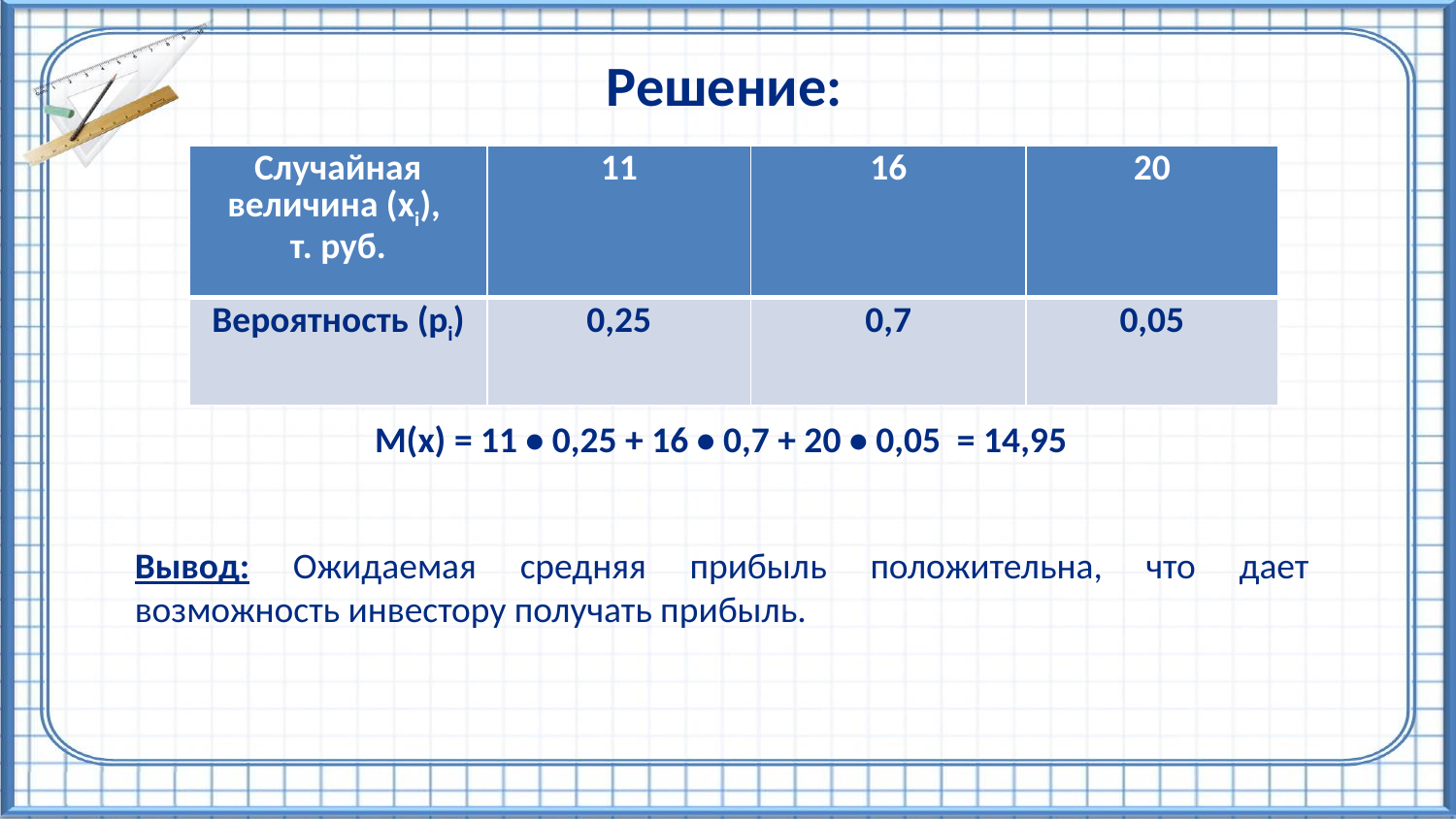

Решение:
| Случайная величина (xi), т. руб. | 11 | 16 | 20 |
| --- | --- | --- | --- |
| Вероятность (pi) | 0,25 | 0,7 | 0,05 |
М(х) = 11 • 0,25 + 16 • 0,7 + 20 • 0,05  = 14,95
Вывод: Ожидаемая средняя прибыль положительна, что дает возможность инвестору получать прибыль.